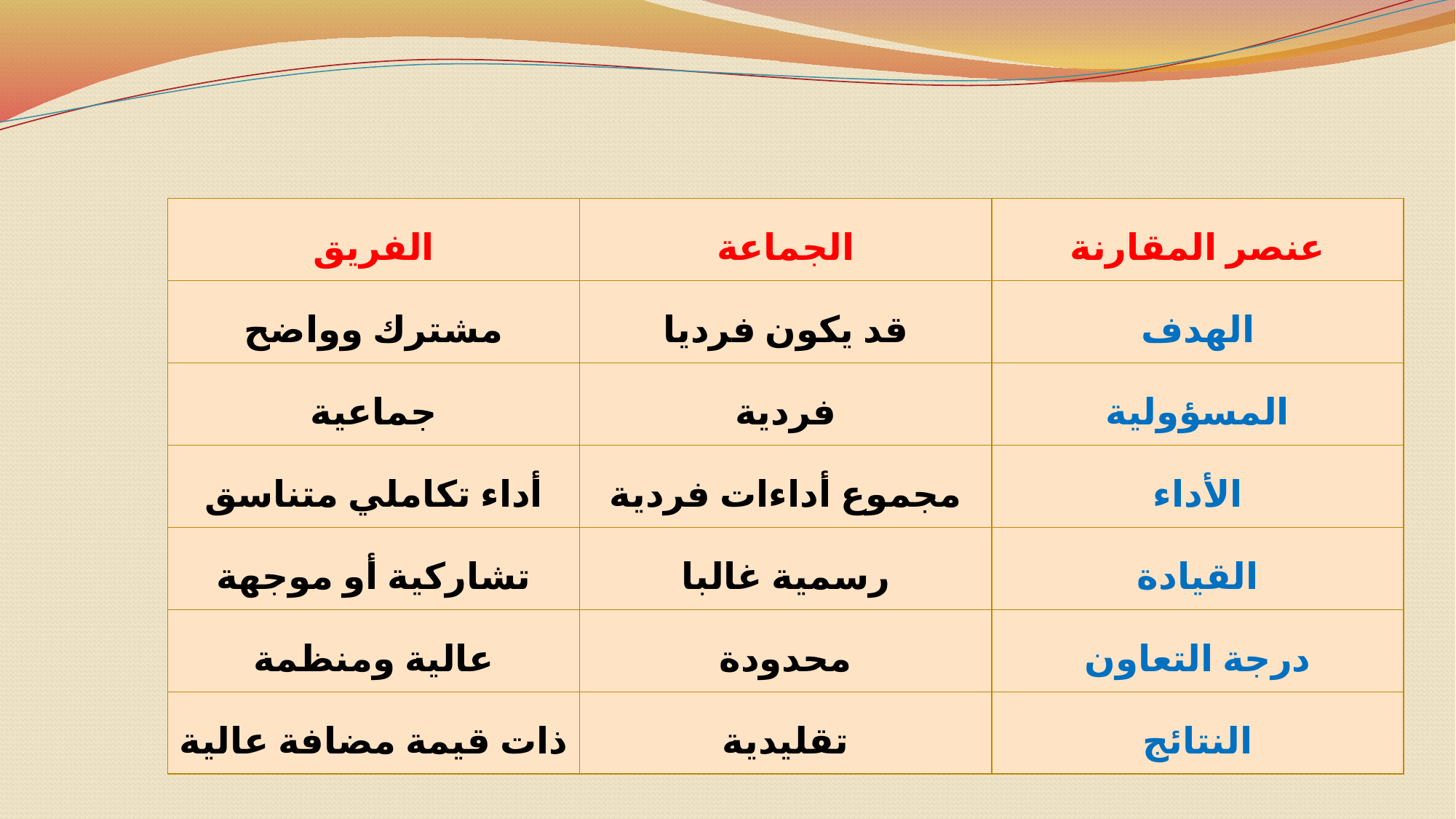

| الفريق | الجماعة | عنصر المقارنة |
| --- | --- | --- |
| مشترك وواضح | قد يكون فرديا | الهدف |
| جماعية | فردية | المسؤولية |
| أداء تكاملي متناسق | مجموع أداءات فردية | الأداء |
| تشاركية أو موجهة | رسمية غالبا | القيادة |
| عالية ومنظمة | محدودة | درجة التعاون |
| ذات قيمة مضافة عالية | تقليدية | النتائج |